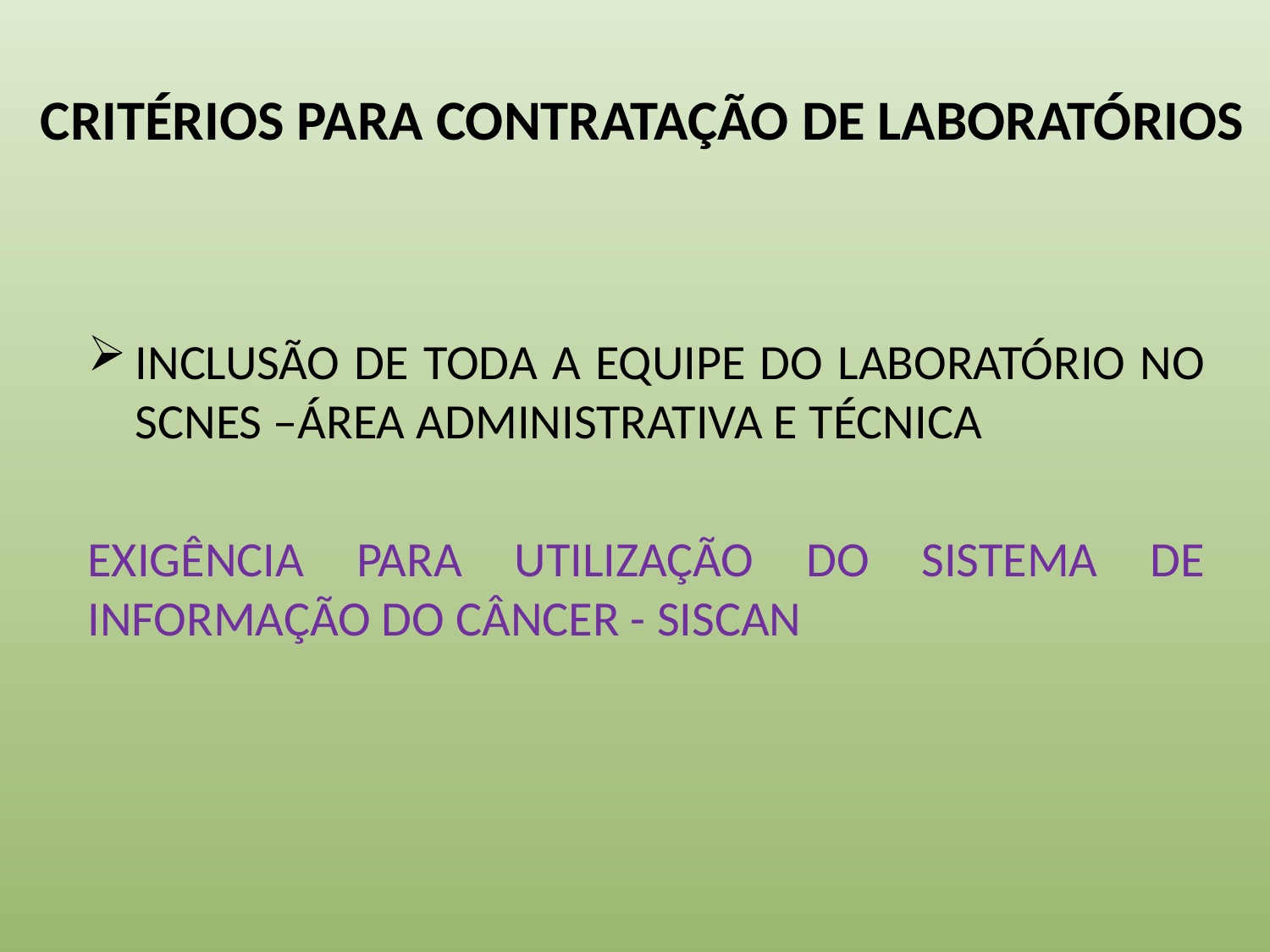

# CRITÉRIOS PARA CONTRATAÇÃO DE LABORATÓRIOS
INCLUSÃO DE TODA A EQUIPE DO LABORATÓRIO NO SCNES –ÁREA ADMINISTRATIVA E TÉCNICA

EXIGÊNCIA PARA UTILIZAÇÃO DO SISTEMA DE INFORMAÇÃO DO CÂNCER - SISCAN